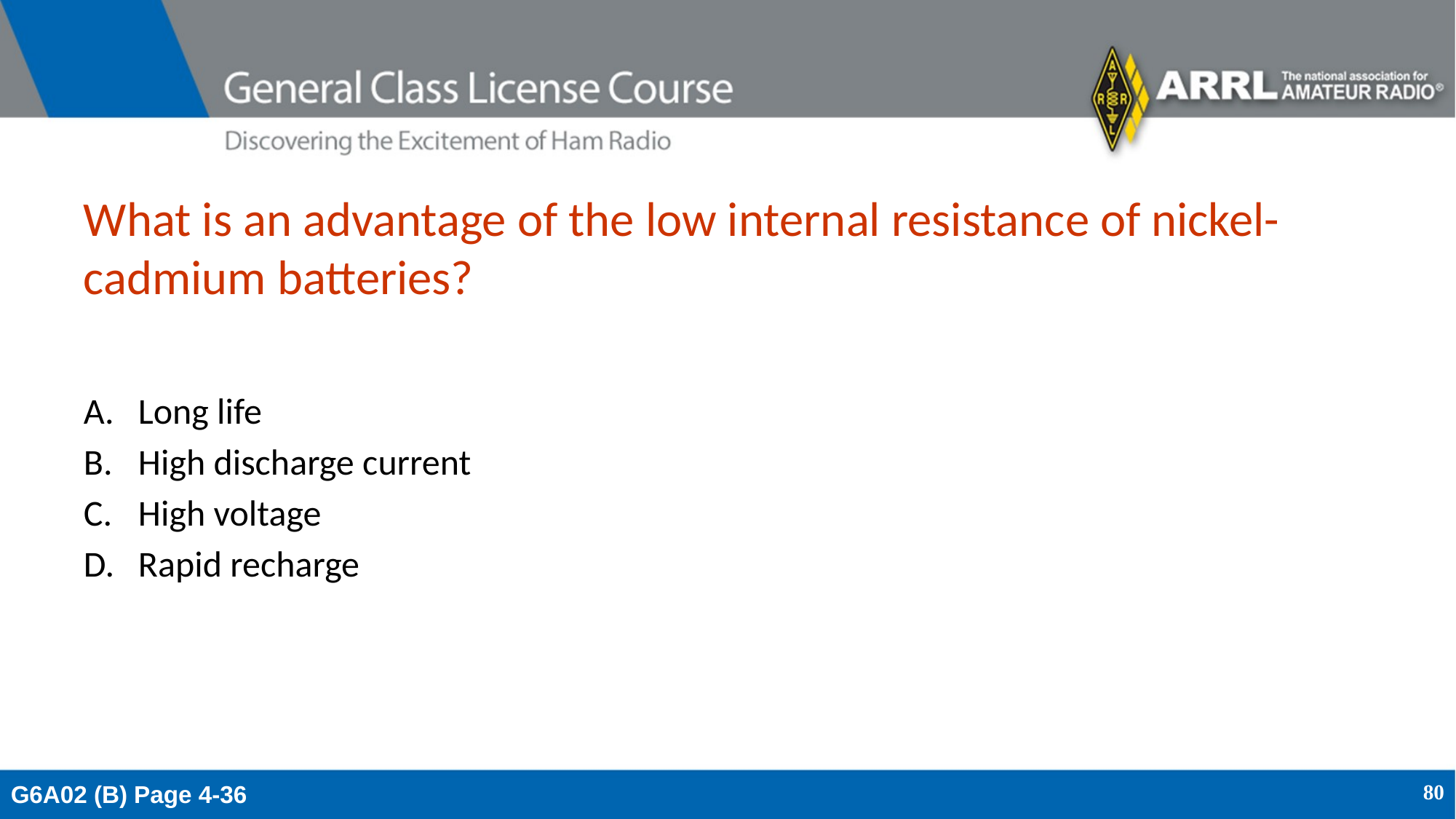

# What is an advantage of the low internal resistance of nickel-cadmium batteries?
Long life
High discharge current
High voltage
Rapid recharge
G6A02 (B) Page 4-36
80